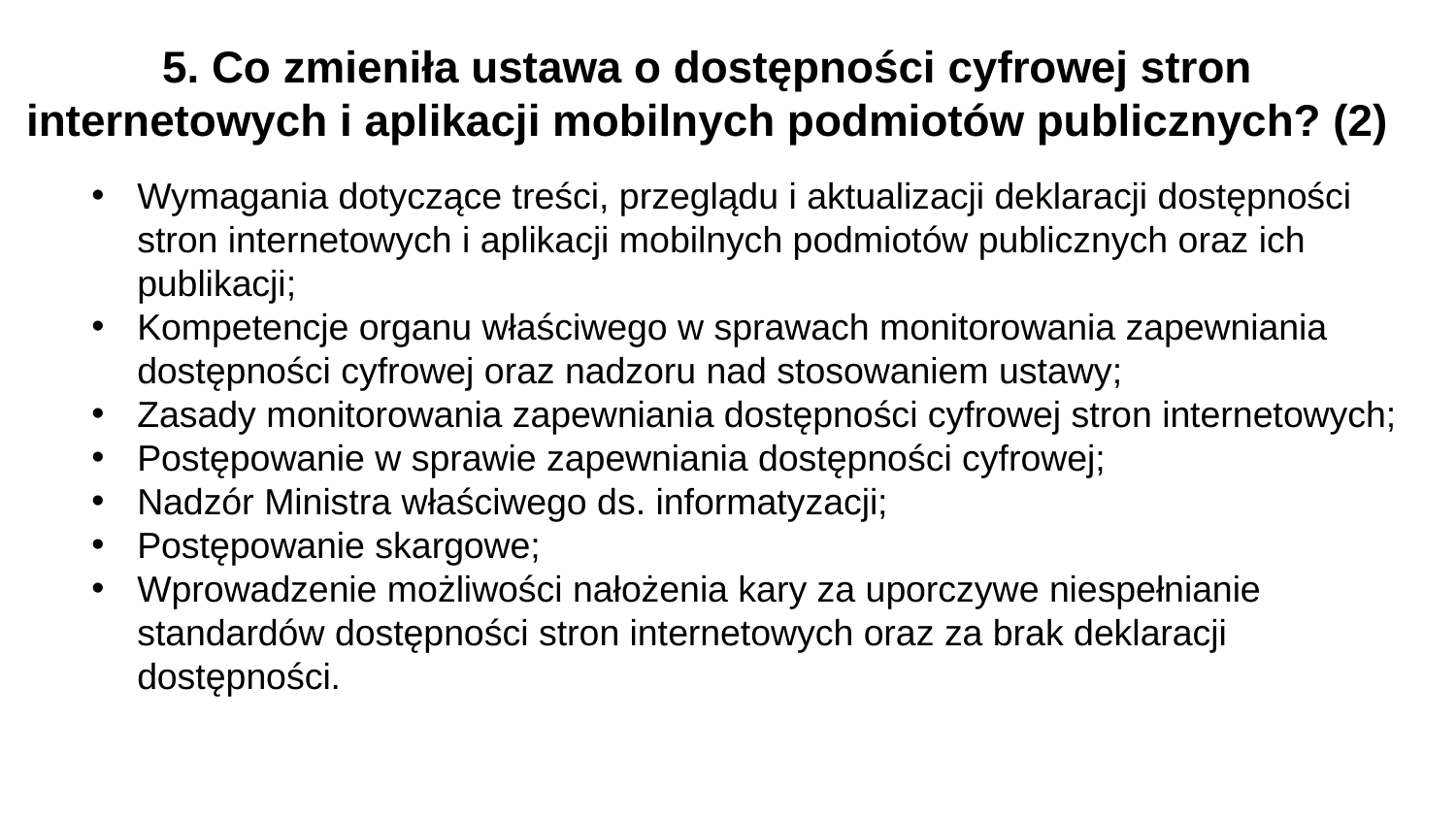

5. Co zmieniła ustawa o dostępności cyfrowej stron internetowych i aplikacji mobilnych podmiotów publicznych? (2)
Wymagania dotyczące treści, przeglądu i aktualizacji deklaracji dostępności stron internetowych i aplikacji mobilnych podmiotów publicznych oraz ich publikacji;
Kompetencje organu właściwego w sprawach monitorowania zapewniania dostępności cyfrowej oraz nadzoru nad stosowaniem ustawy;
Zasady monitorowania zapewniania dostępności cyfrowej stron internetowych;
Postępowanie w sprawie zapewniania dostępności cyfrowej;
Nadzór Ministra właściwego ds. informatyzacji;
Postępowanie skargowe;
Wprowadzenie możliwości nałożenia kary za uporczywe niespełnianie standardów dostępności stron internetowych oraz za brak deklaracji dostępności.